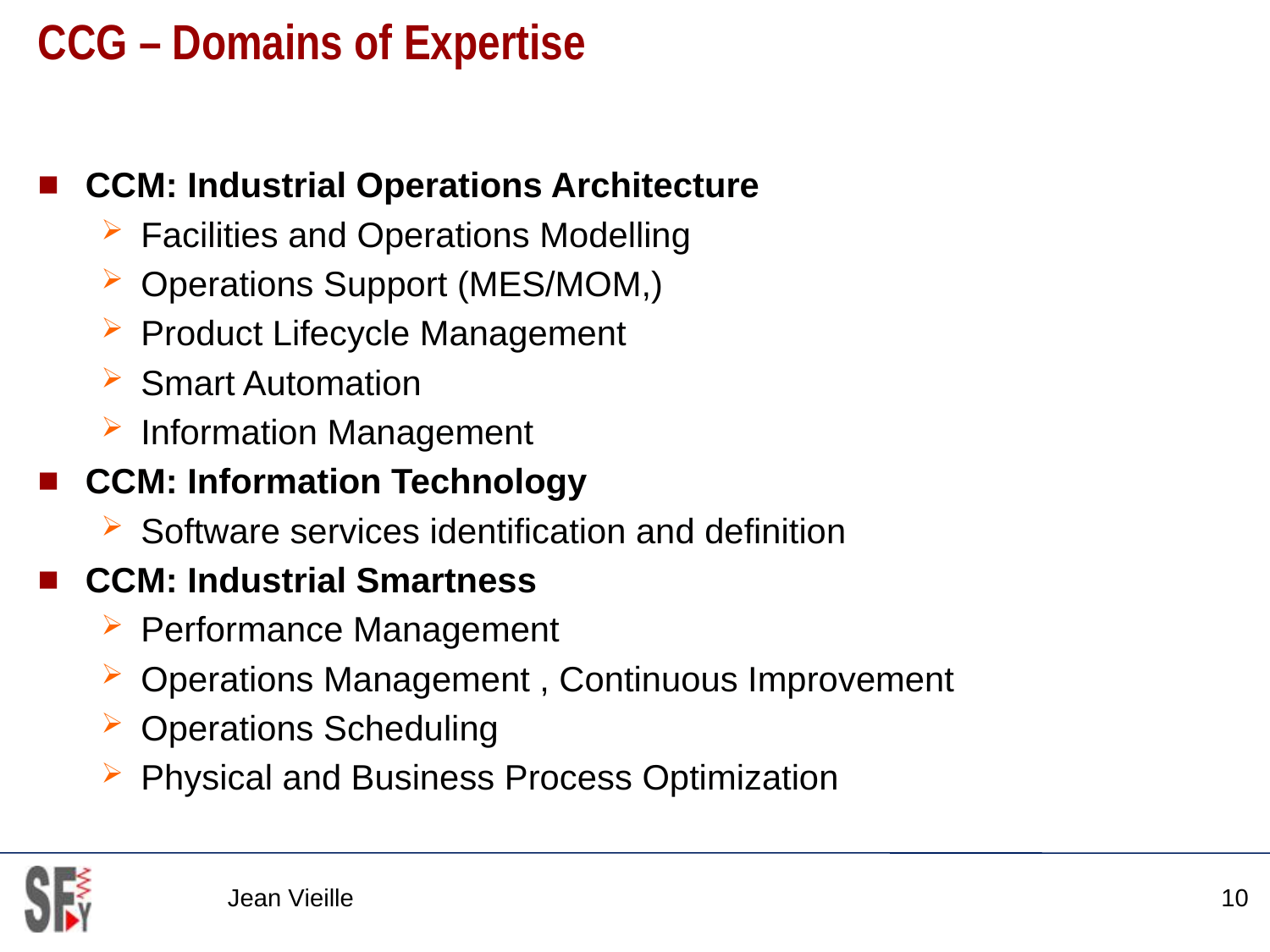

# CCG – Domains of Expertise
CCM: Industrial Operations Architecture
Facilities and Operations Modelling
Operations Support (MES/MOM,)
Product Lifecycle Management
Smart Automation
Information Management
CCM: Information Technology
Software services identification and definition
CCM: Industrial Smartness
Performance Management
Operations Management , Continuous Improvement
Operations Scheduling
Physical and Business Process Optimization
Jean Vieille
10